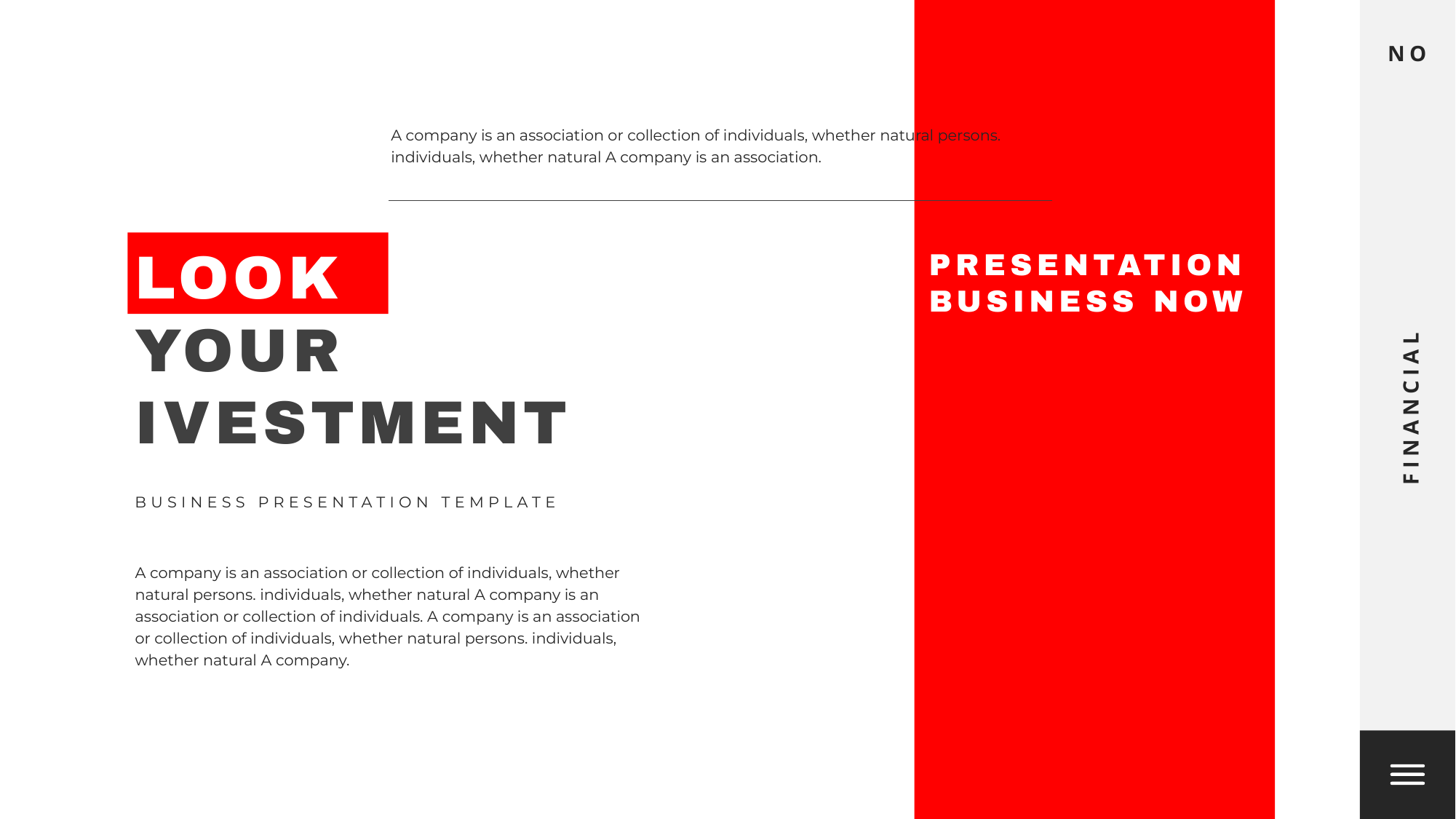

NO
FINANCIAL

A company is an association or collection of individuals, whether natural persons. individuals, whether natural A company is an association.

LOOK
YOUR
IVESTMENT
PRESENTATION
BUSINESS NOW

BUSINESS PRESENTATION TEMPLATE
A company is an association or collection of individuals, whether natural persons. individuals, whether natural A company is an association or collection of individuals. A company is an association or collection of individuals, whether natural persons. individuals, whether natural A company.